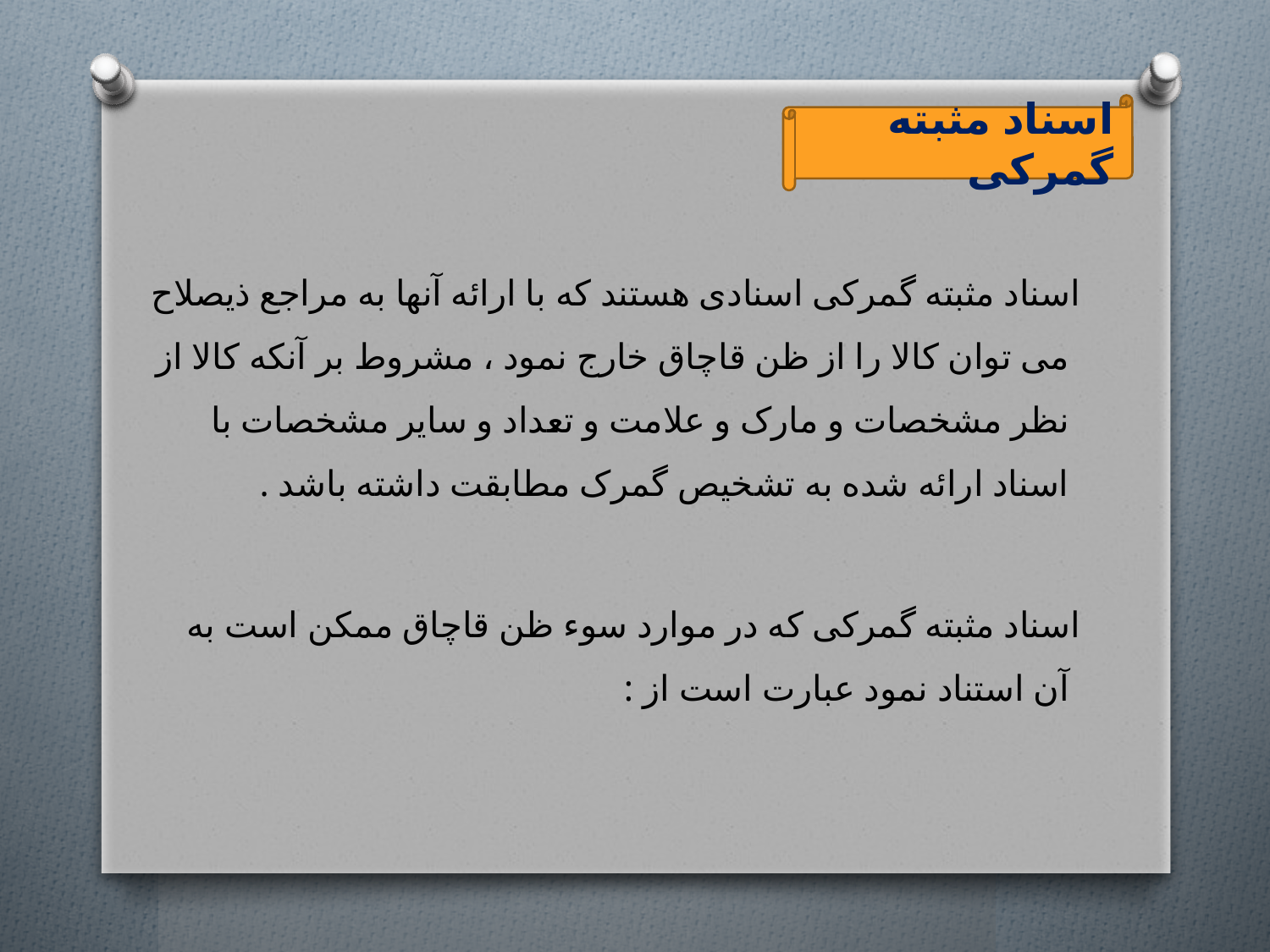

اسناد مثبته گمرکی
   اسناد مثبته گمرکی اسنادی هستند که با ارائه آنها به مراجع ذیصلاح می توان کالا را از ظن قاچاق خارج نمود ، مشروط بر آنکه کالا از نظر مشخصات و مارک و علامت و تعداد و سایر مشخصات با اسناد ارائه شده به تشخیص گمرک مطابقت داشته باشد .

   اسناد مثبته گمرکی که در موارد سوء ظن قاچاق ممکن است به آن استناد نمود عبارت است از :